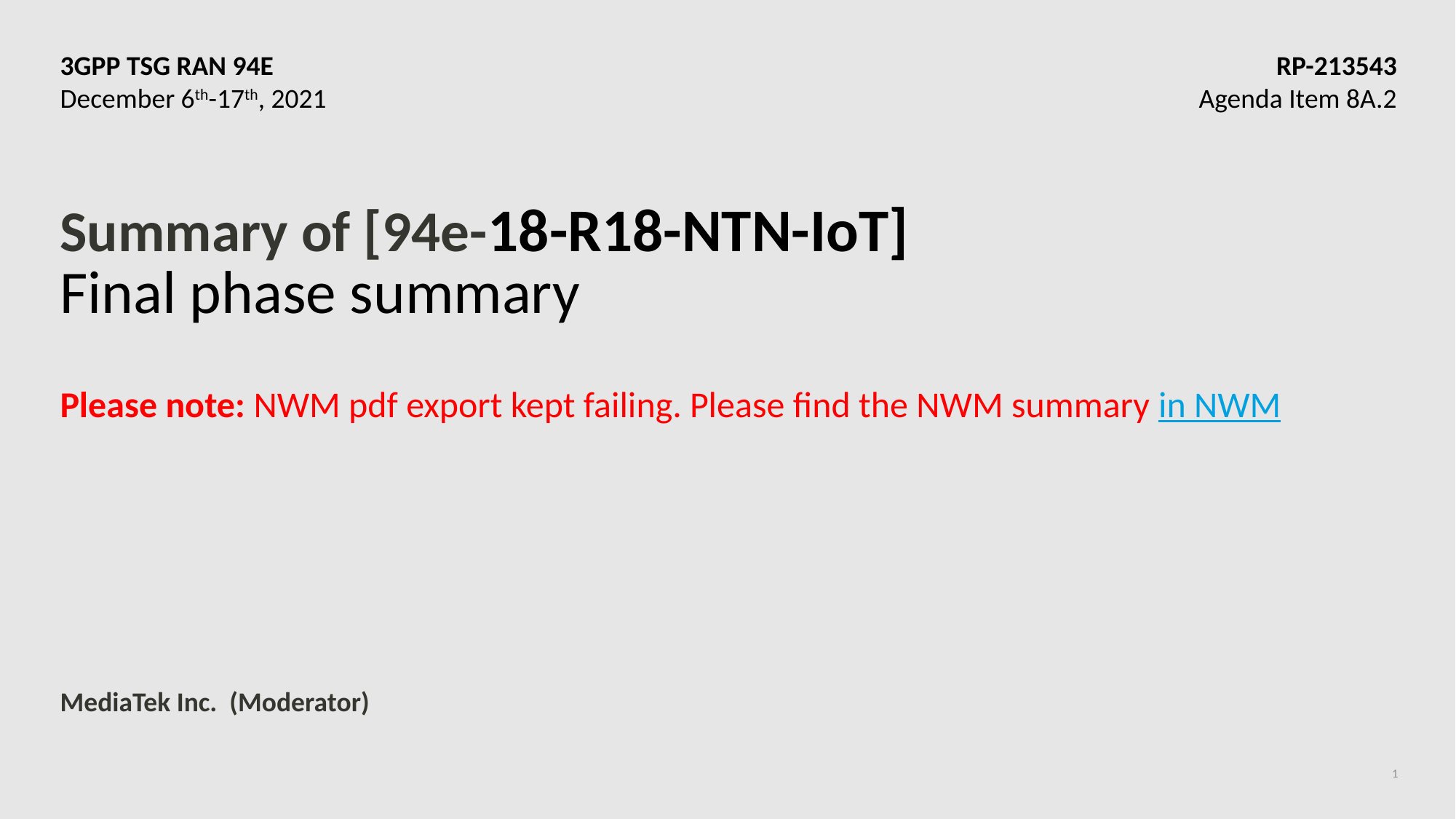

3GPP TSG RAN 94E	RP-213543
December 6th-17th, 2021	Agenda Item 8A.2
# Summary of [94e-18-R18-NTN-IoT] Final phase summary Please note: NWM pdf export kept failing. Please find the NWM summary in NWM

MediaTek Inc.  (Moderator)
1